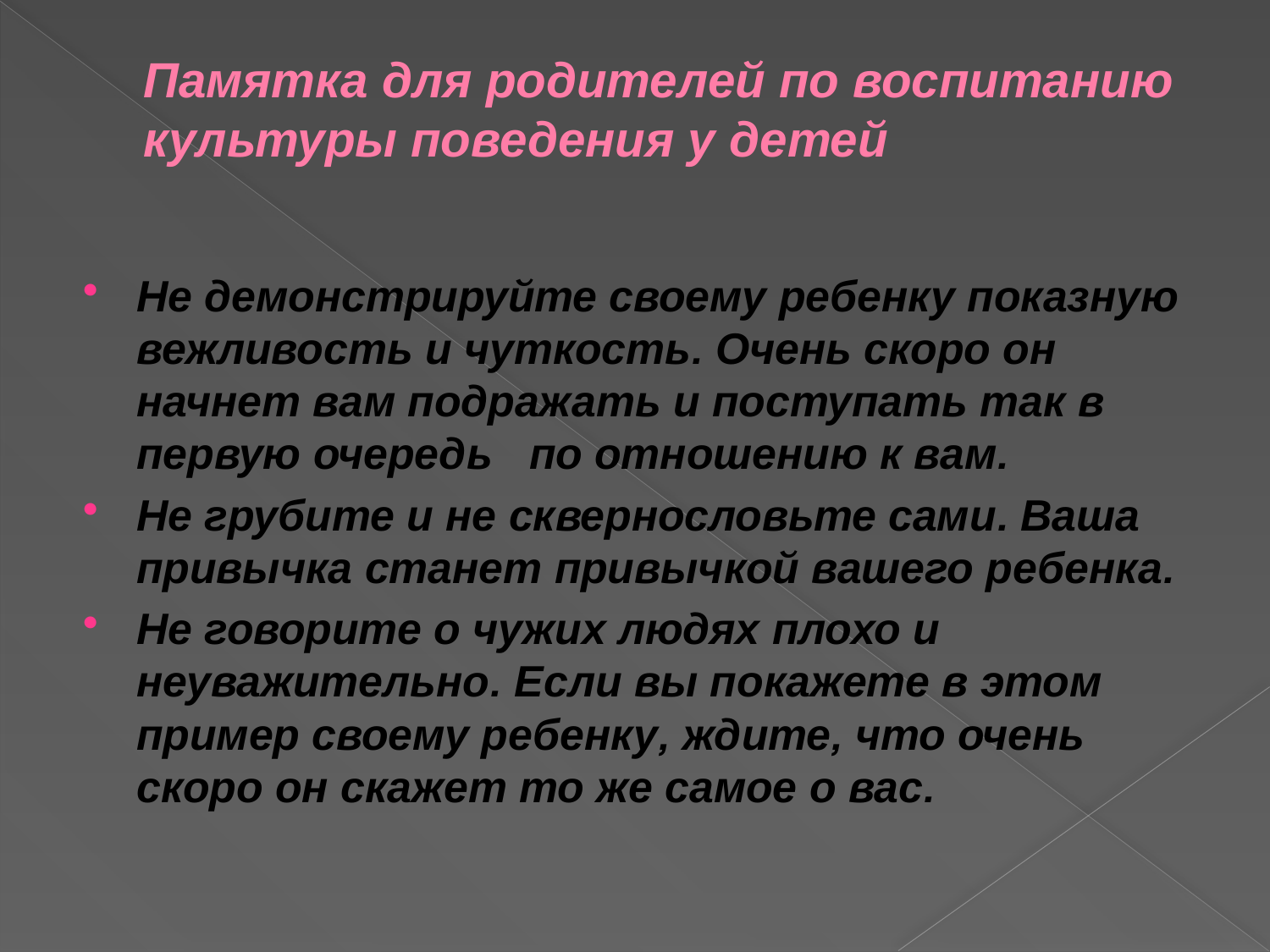

# Памятка для родителей по воспитанию культуры поведения у детей
Не демонстрируйте своему ребенку показную вежливость и чуткость. Очень скоро он начнет вам подражать и поступать так в первую очередь   по отношению к вам.
Не грубите и не сквернословьте сами. Ваша привычка станет привычкой вашего ребенка.
Не говорите о чужих людях плохо и неуважительно. Если вы покажете в этом пример своему ребенку, ждите, что очень скоро он скажет то же самое о вас.